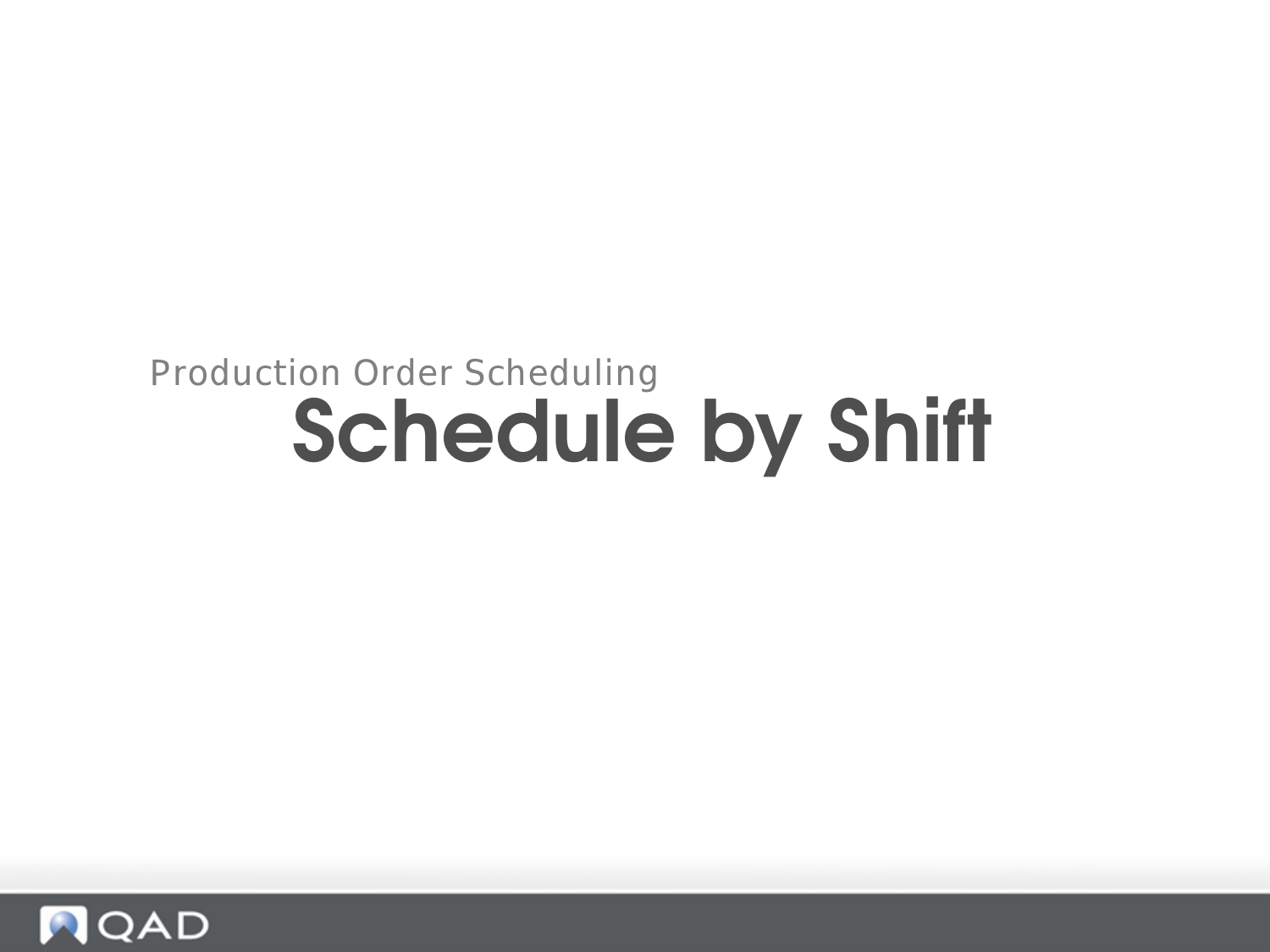

Production Order Scheduling
# Schedule by Shift